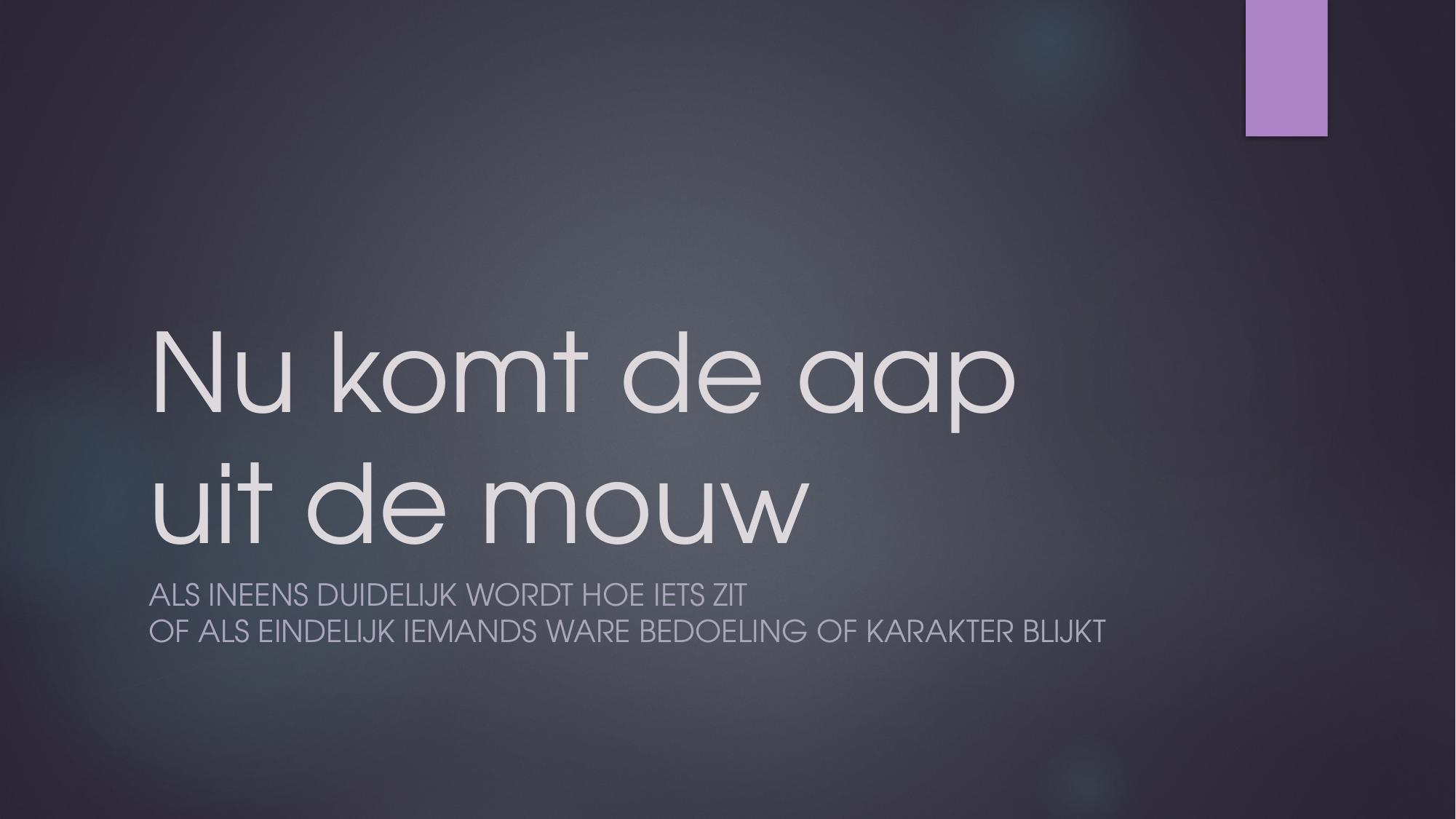

# Nu komt de aap uit de mouw
Als ineens duidelijk wordt hoe iets zit
of als eindelijk iemands ware bedoeling of karakter blijkt